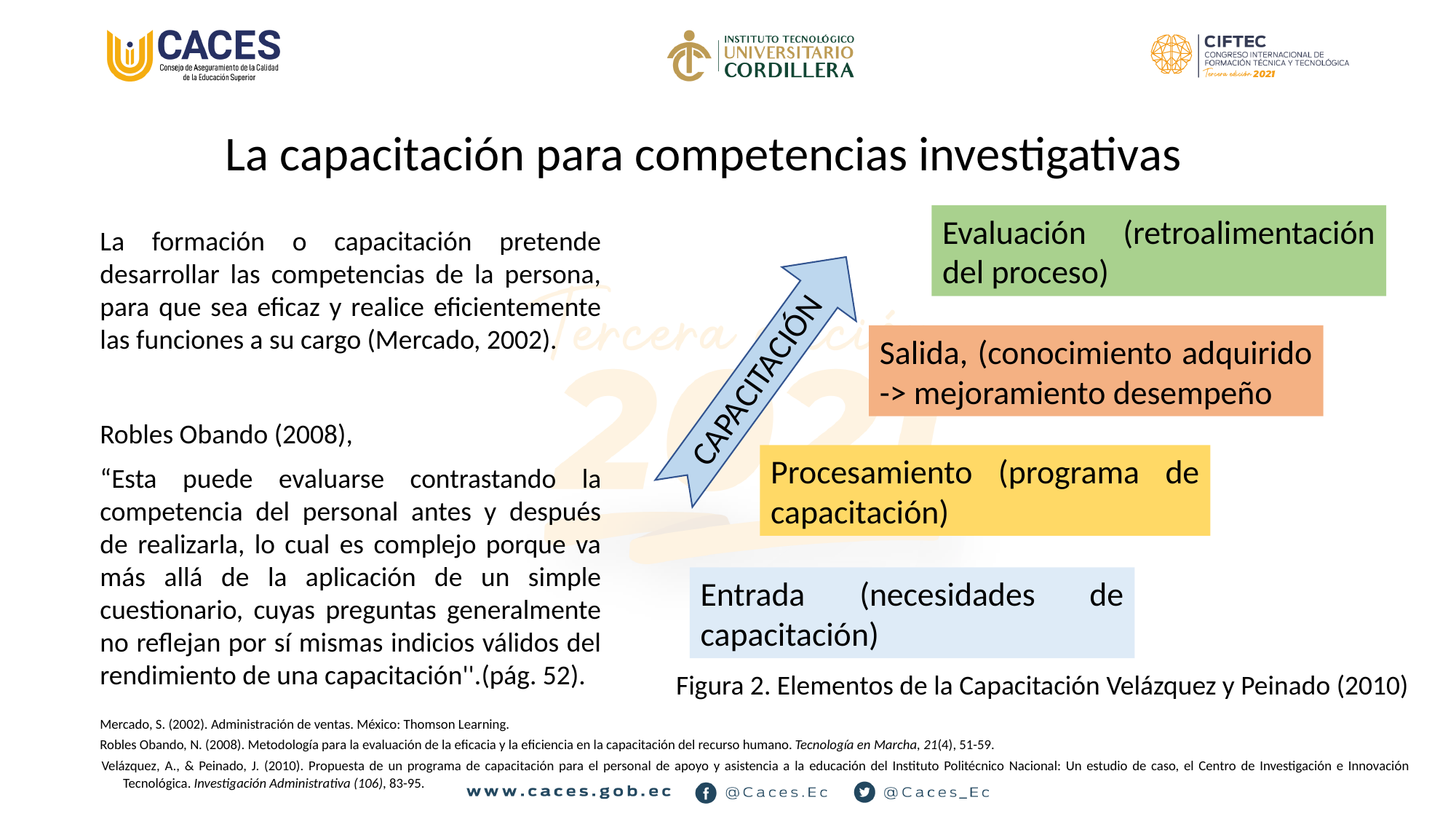

# La capacitación para competencias investigativas
Evaluación  (retroalimentación del proceso)

CAPACITACIÓN
Salida, (conocimiento adquirido -> mejoramiento desempeño
Procesamiento (programa de capacitación)
Entrada (necesidades de capacitación)
La formación o capacitación pretende desarrollar las competencias de la persona, para que sea eficaz y realice eficientemente las funciones a su cargo (Mercado, 2002).
Robles Obando (2008),
“Esta puede evaluarse contrastando la competencia del personal antes y después de realizarla, lo cual es complejo porque va más allá de la aplicación de un simple cuestionario, cuyas preguntas generalmente no reflejan por sí mismas indicios válidos del rendimiento de una capacitación''.(pág. 52).
Figura 2. Elementos de la Capacitación Velázquez y Peinado (2010)
Mercado, S. (2002). Administración de ventas. México: Thomson Learning.
Robles Obando, N. (2008). Metodología para la evaluación de la eficacia y la eficiencia en la capacitación del recurso humano. Tecnología en Marcha, 21(4), 51-59.
Velázquez, A., & Peinado, J. (2010). Propuesta de un programa de capacitación para el personal de apoyo y asistencia a la educación del Instituto Politécnico Nacional: Un estudio de caso, el Centro de Investigación e Innovación Tecnológica. Investigación Administrativa (106), 83-95.